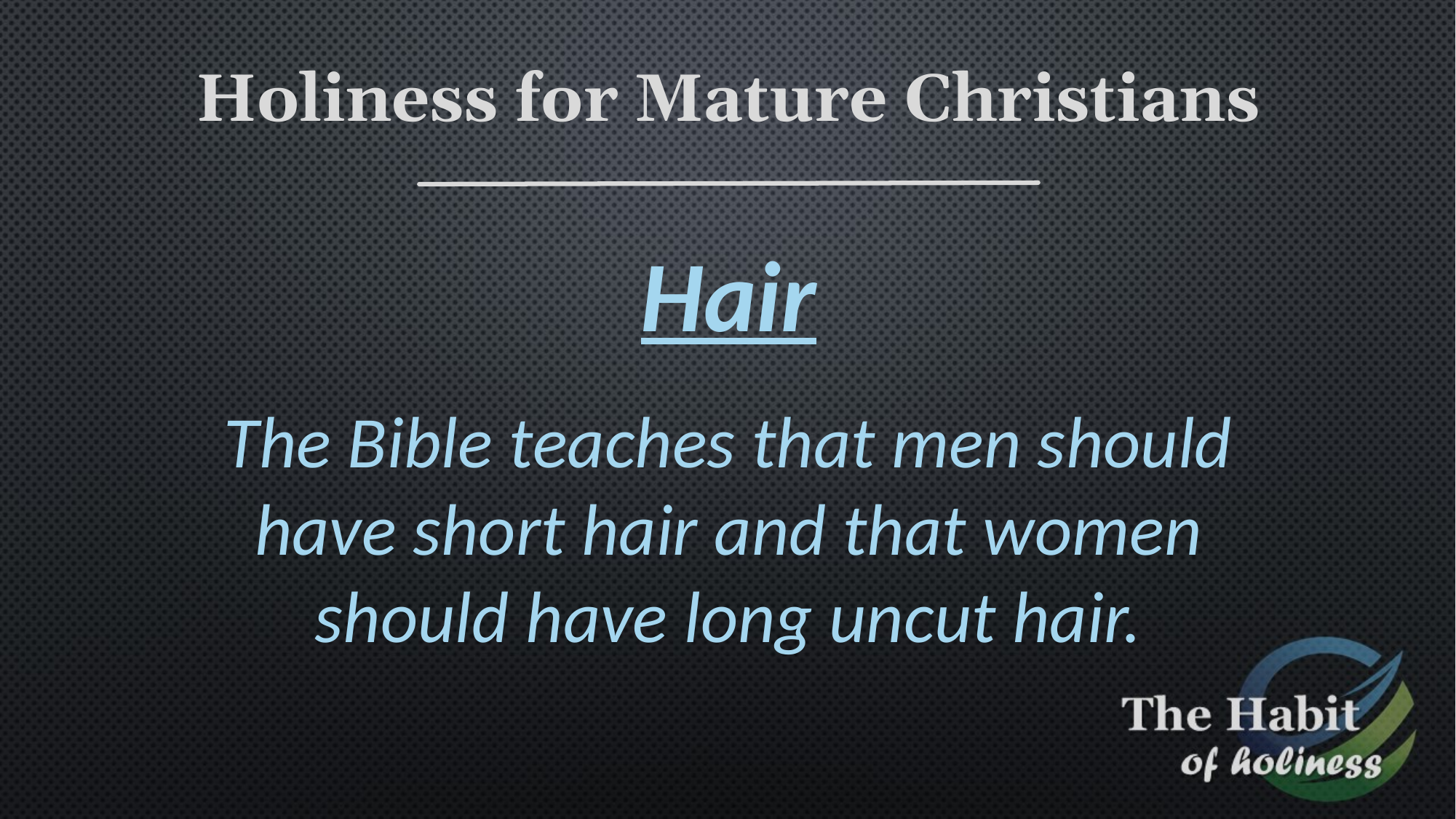

Holiness for Mature Christians
Hair

The Bible teaches that men should have short hair and that women should have long uncut hair.